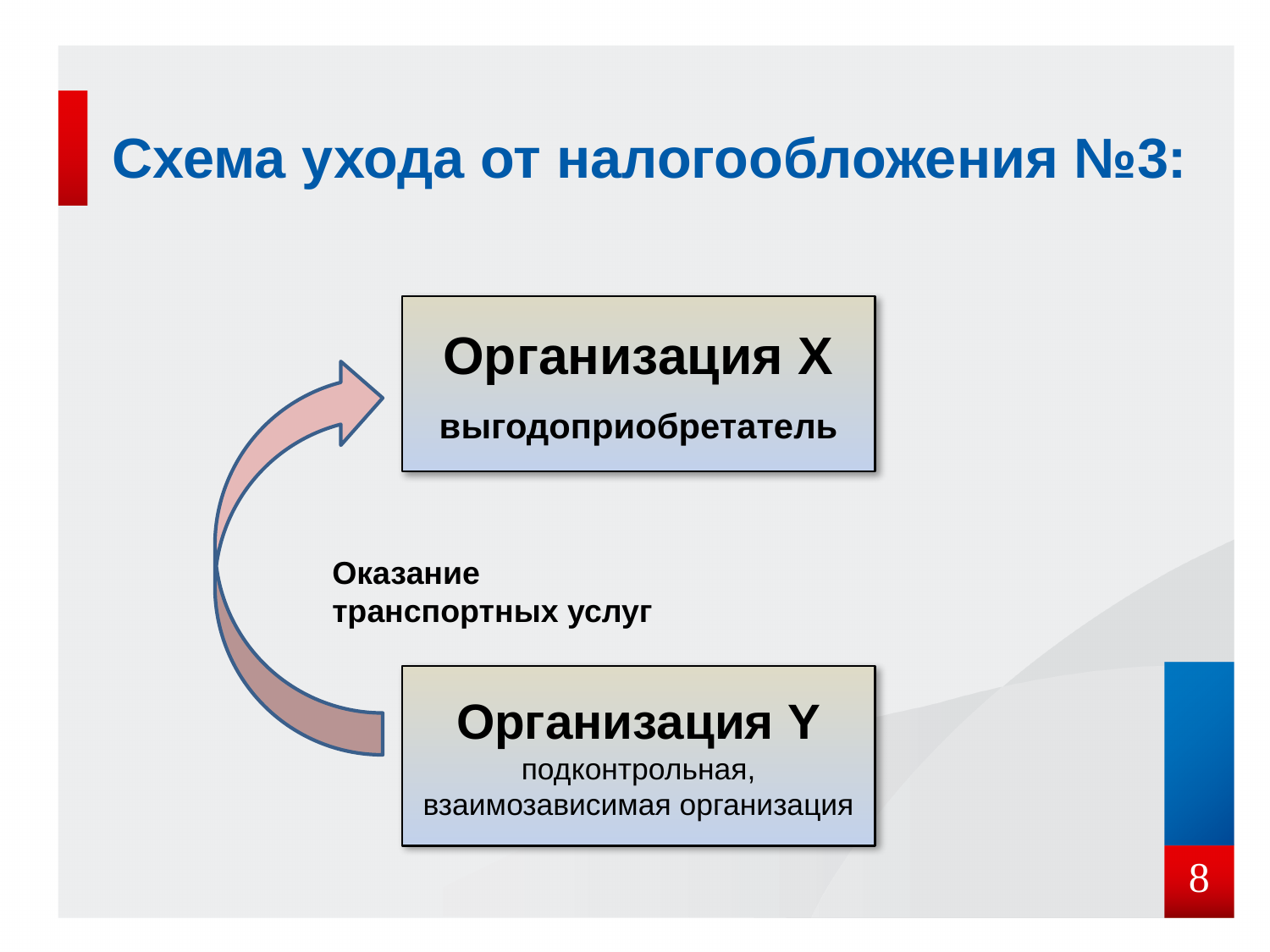

# Схема ухода от налогообложения №3:
Организация Х

выгодоприобретатель

Оказание транспортных услуг
Организация Y
подконтрольная, взаимозависимая организация
8